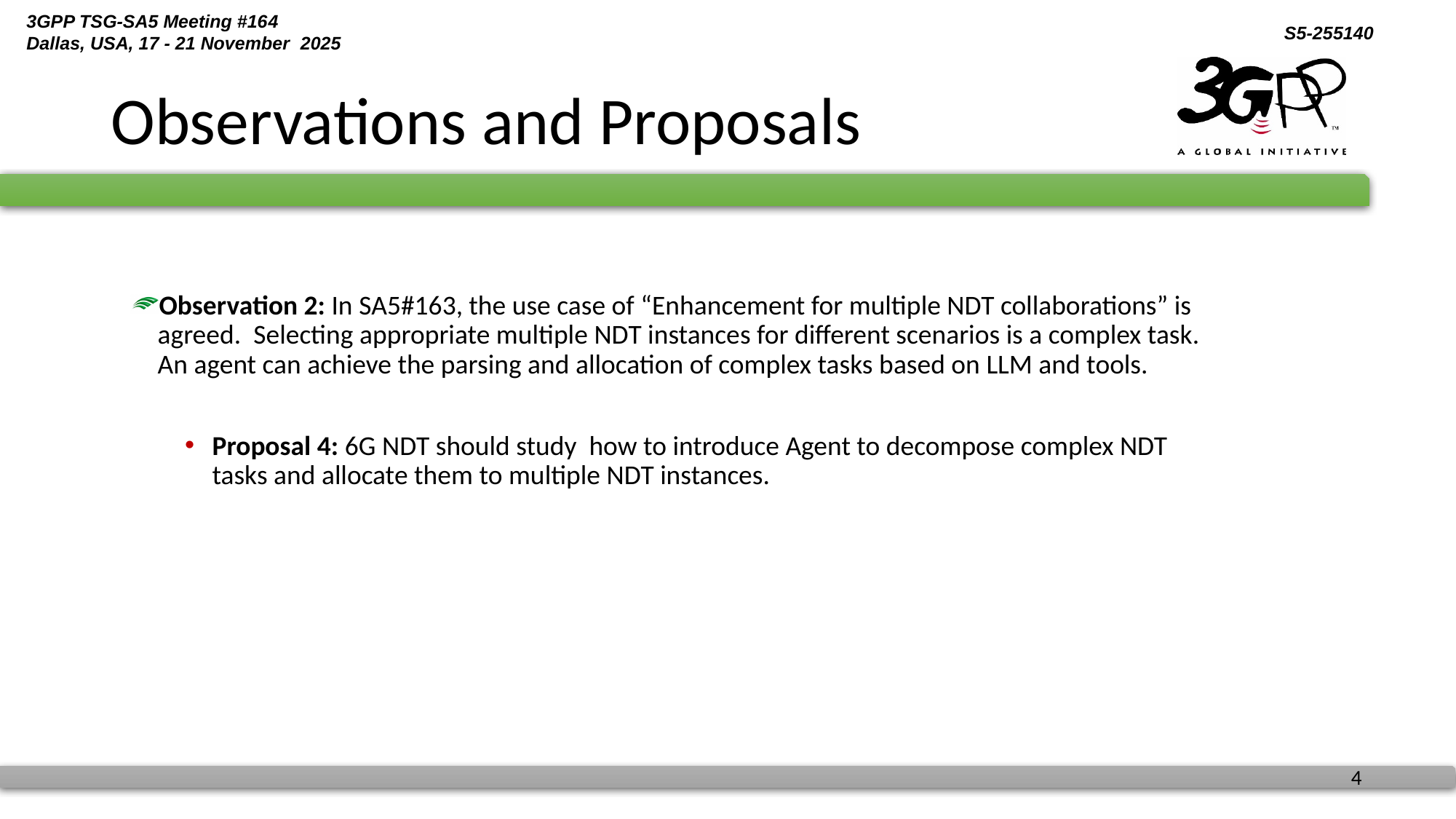

# Observations and Proposals
Observation 2: In SA5#163, the use case of “Enhancement for multiple NDT collaborations” is agreed.  Selecting appropriate multiple NDT instances for different scenarios is a complex task. An agent can achieve the parsing and allocation of complex tasks based on LLM and tools.

Proposal 4: 6G NDT should study  how to introduce Agent to decompose complex NDT tasks and allocate them to multiple NDT instances.